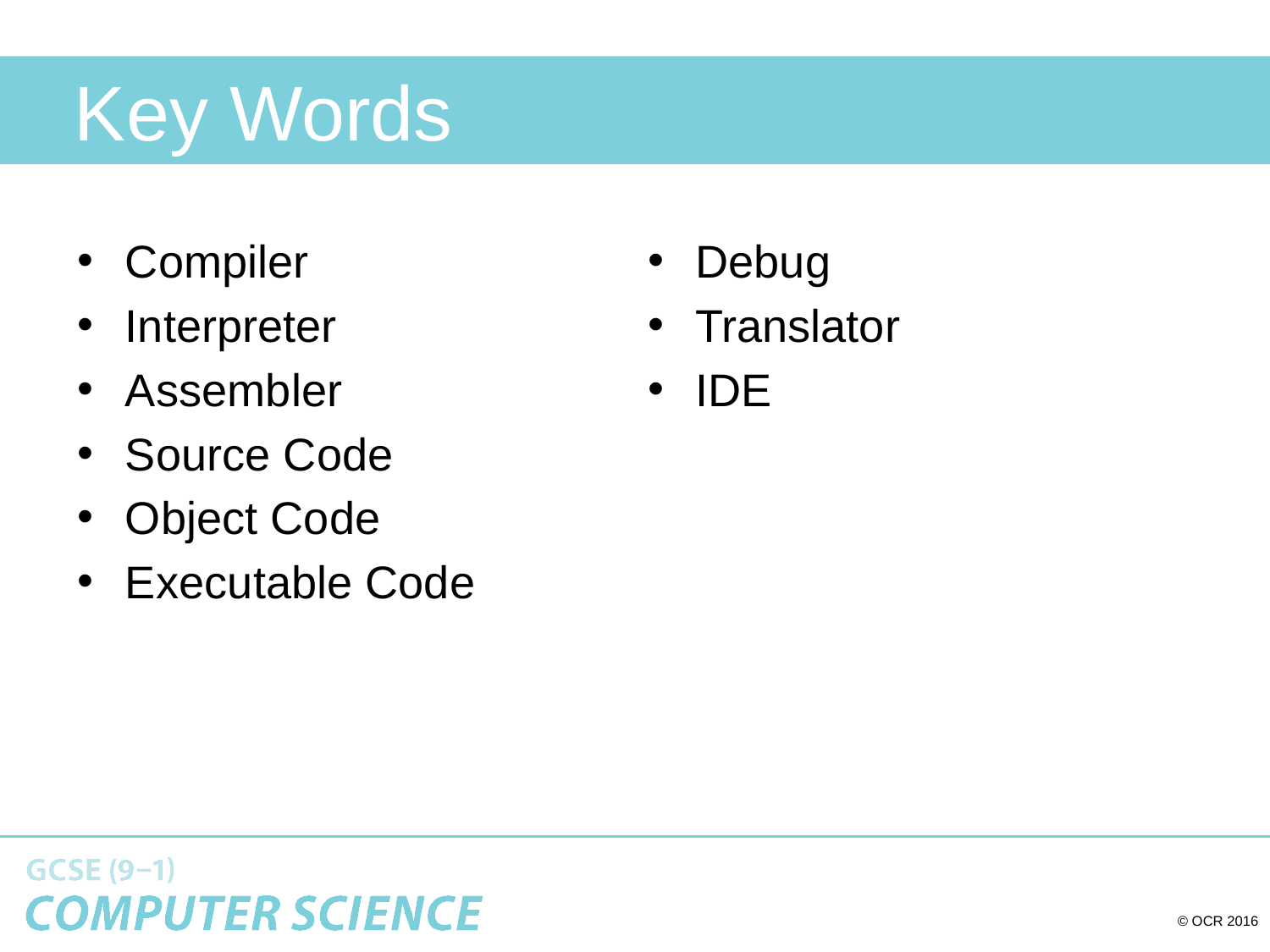

# Key Words
Compiler
Interpreter
Assembler
Source Code
Object Code
Executable Code

Debug
Translator
IDE